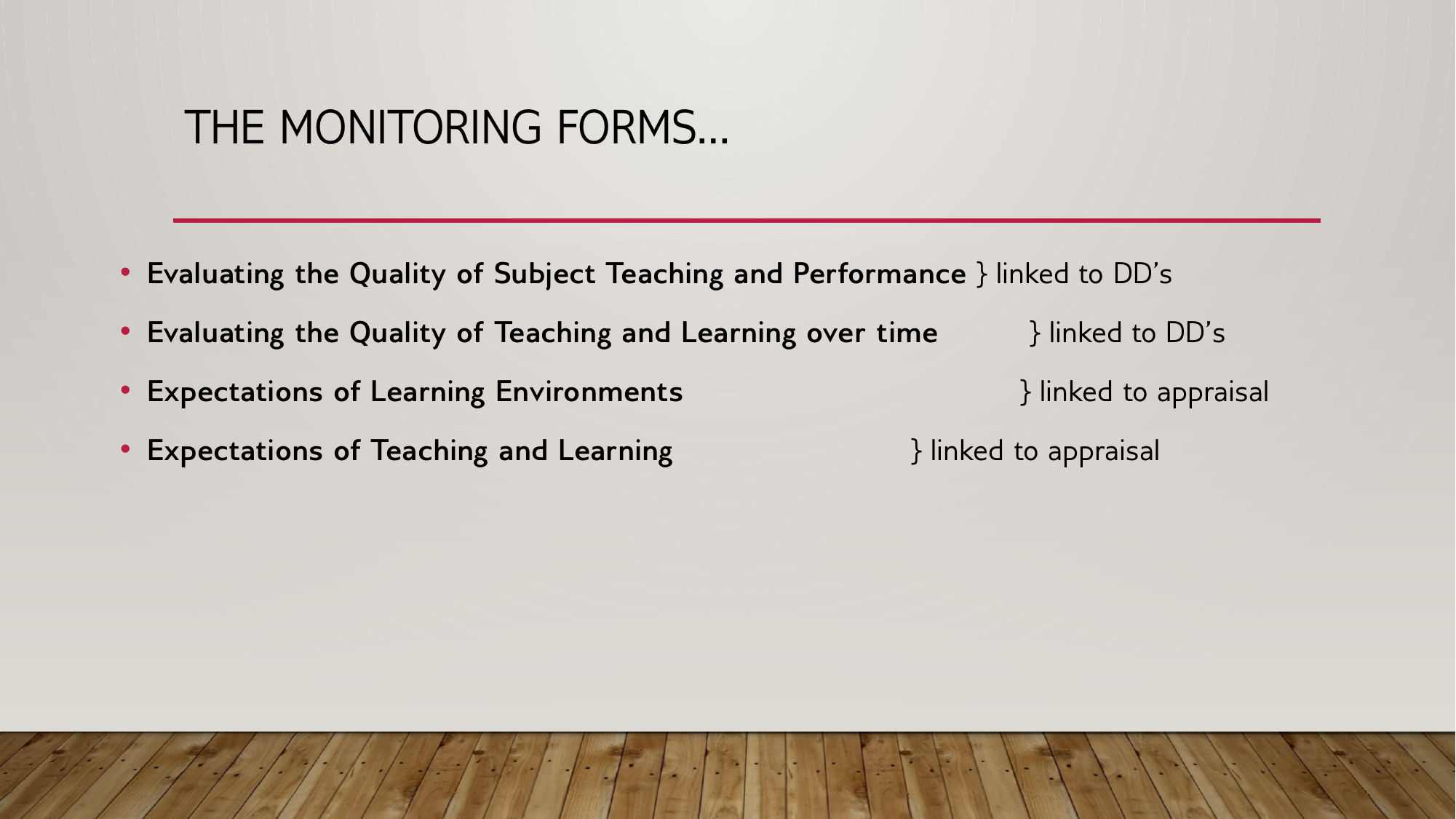

# The monitoring forms…
Evaluating the Quality of Subject Teaching and Performance } linked to DD’s
Evaluating the Quality of Teaching and Learning over time	 } linked to DD’s
Expectations of Learning Environments 			} linked to appraisal
Expectations of Teaching and Learning 			} linked to appraisal